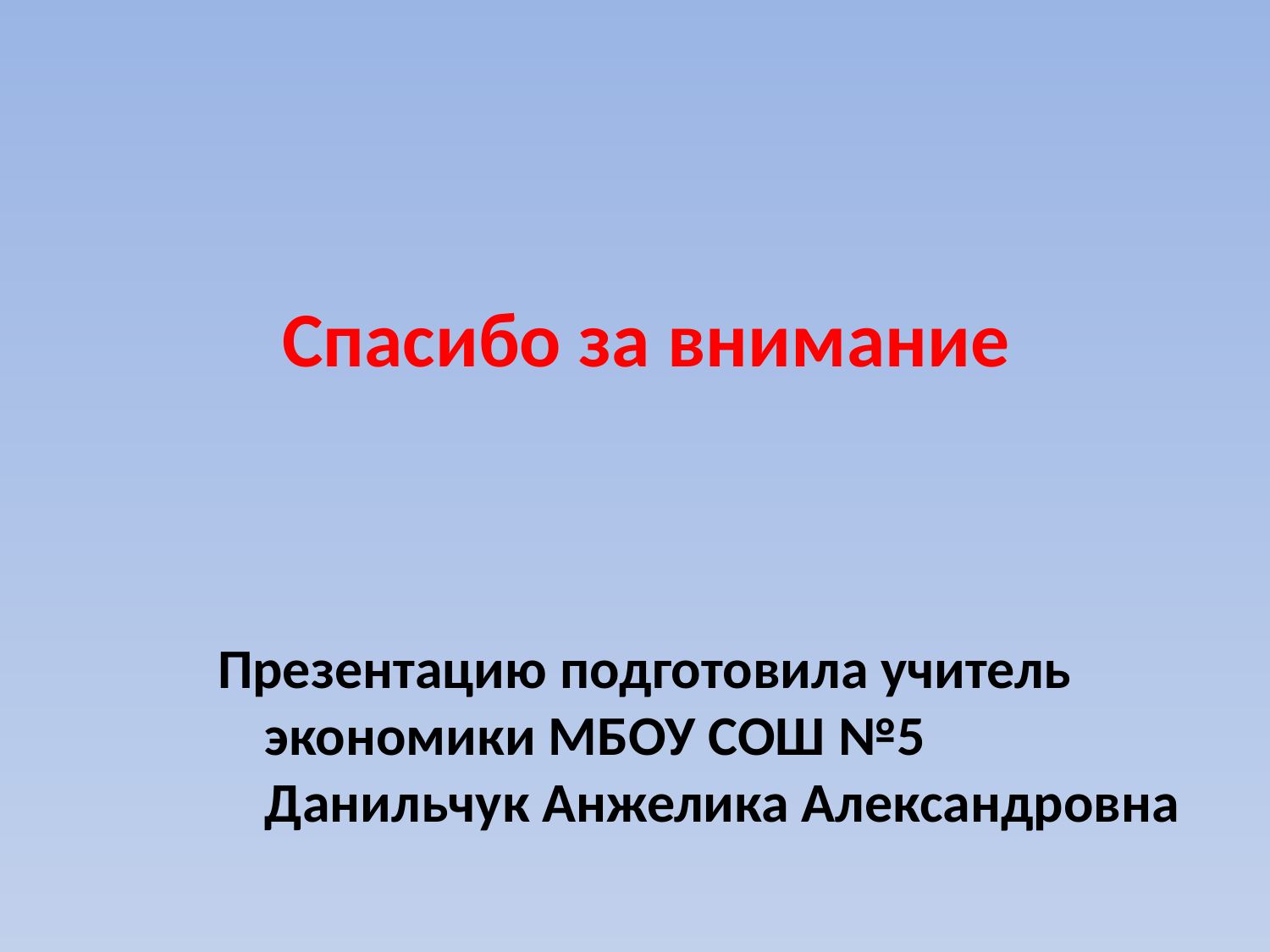

# Спасибо за внимание
Презентацию подготовила учитель экономики МБОУ СОШ №5   Данильчук Анжелика Александровна